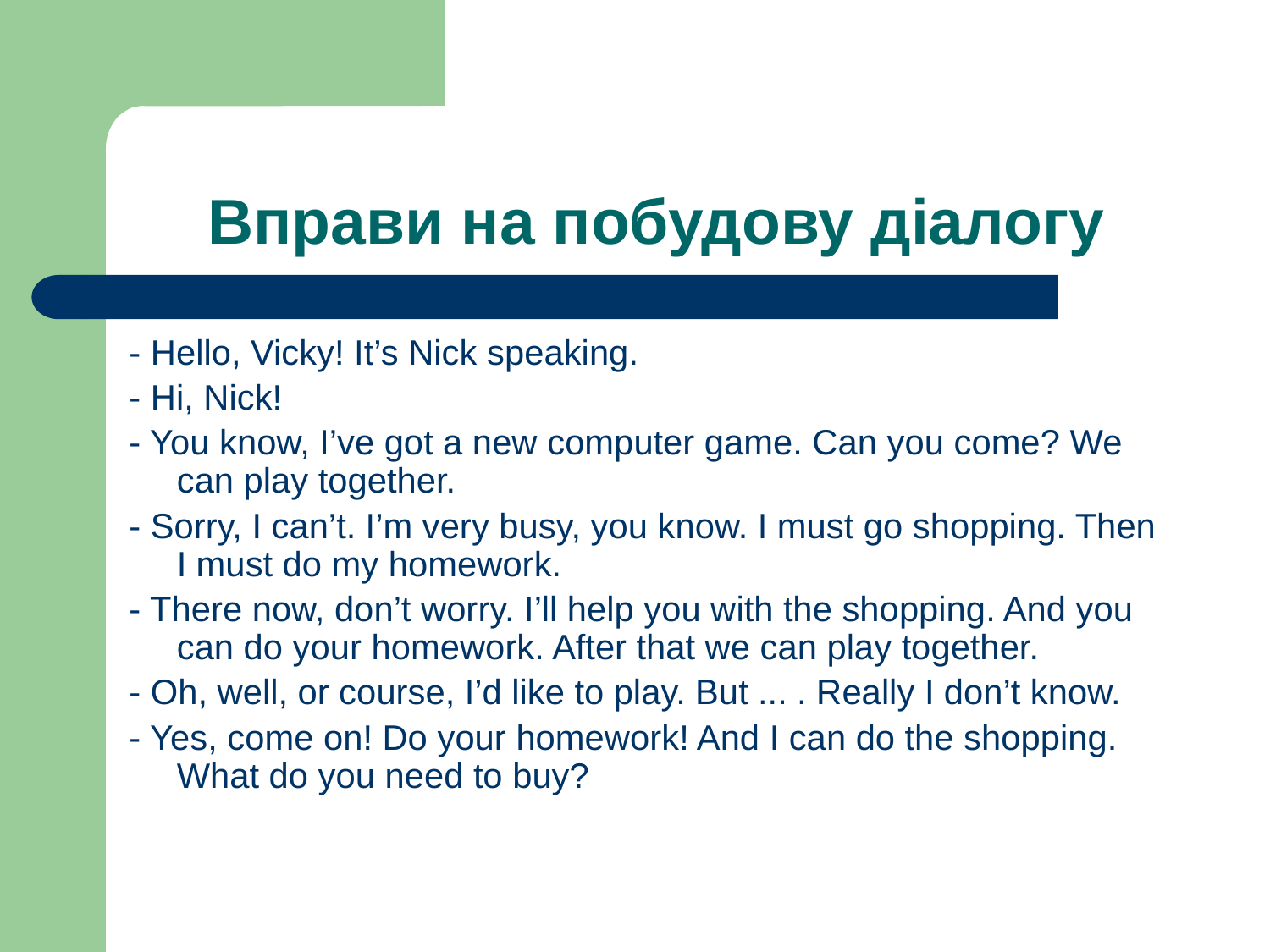

# Вправи на побудову діалогу
- Hello, Vicky! It’s Nick speaking.
- Hi, Nick!
- You know, I’ve got a new computer game. Can you come? We can play together.
- Sorry, I can’t. I’m very busy, you know. I must go shopping. Then I must do my homework.
- There now, don’t worry. I’ll help you with the shopping. And you can do your homework. After that we can play together.
- Oh, well, or course, I’d like to play. But ... . Really I don’t know.
- Yes, come on! Do your homework! And I can do the shopping. What do you need to buy?